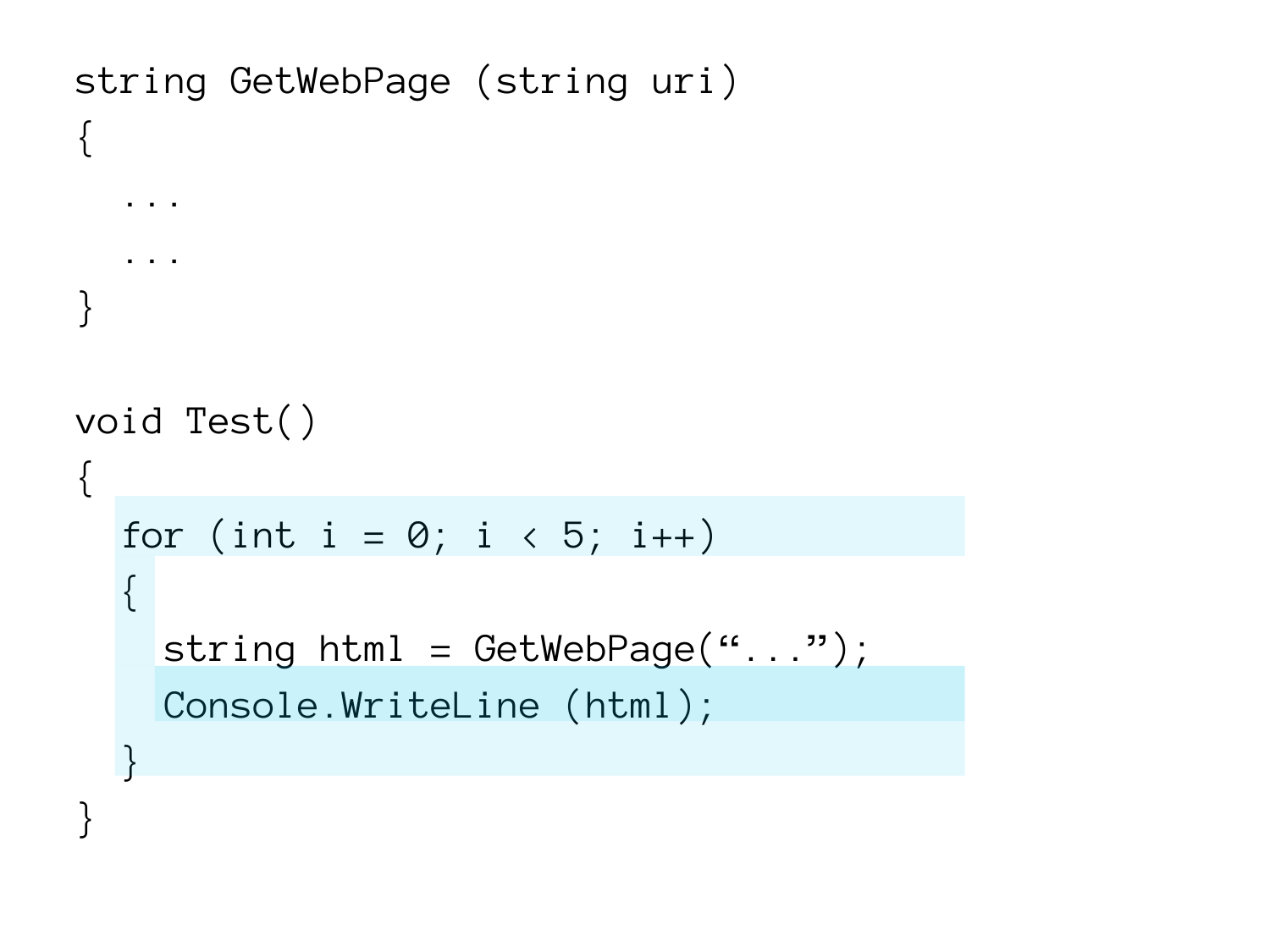

string GetWebPage (string uri)
{
  ...
  ...
}

void Test()
{
  for (int i = 0; i < 5; i++)
  {
    string html = GetWebPage(“...”);
    Console.WriteLine (html);
  }
}

(c) 2011 Microsoft. All rights reserved.